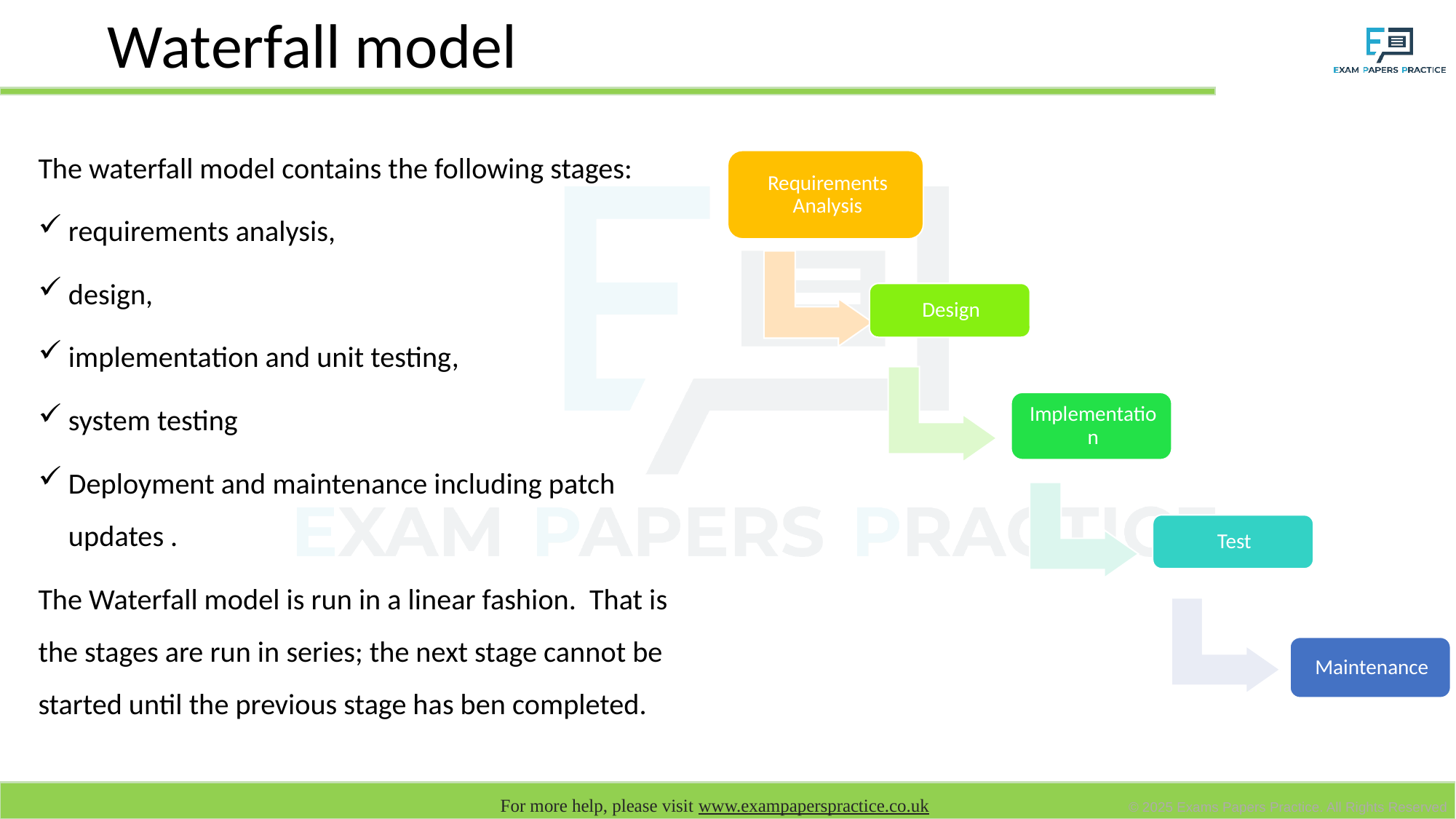

# Waterfall model
Requirements Analysis
Design
Implementation
Test
Maintenance
The waterfall model contains the following stages:
requirements analysis,
design,
implementation and unit testing,
system testing
Deployment and maintenance including patch updates .
The Waterfall model is run in a linear fashion.  That is the stages are run in series; the next stage cannot be started until the previous stage has ben completed.